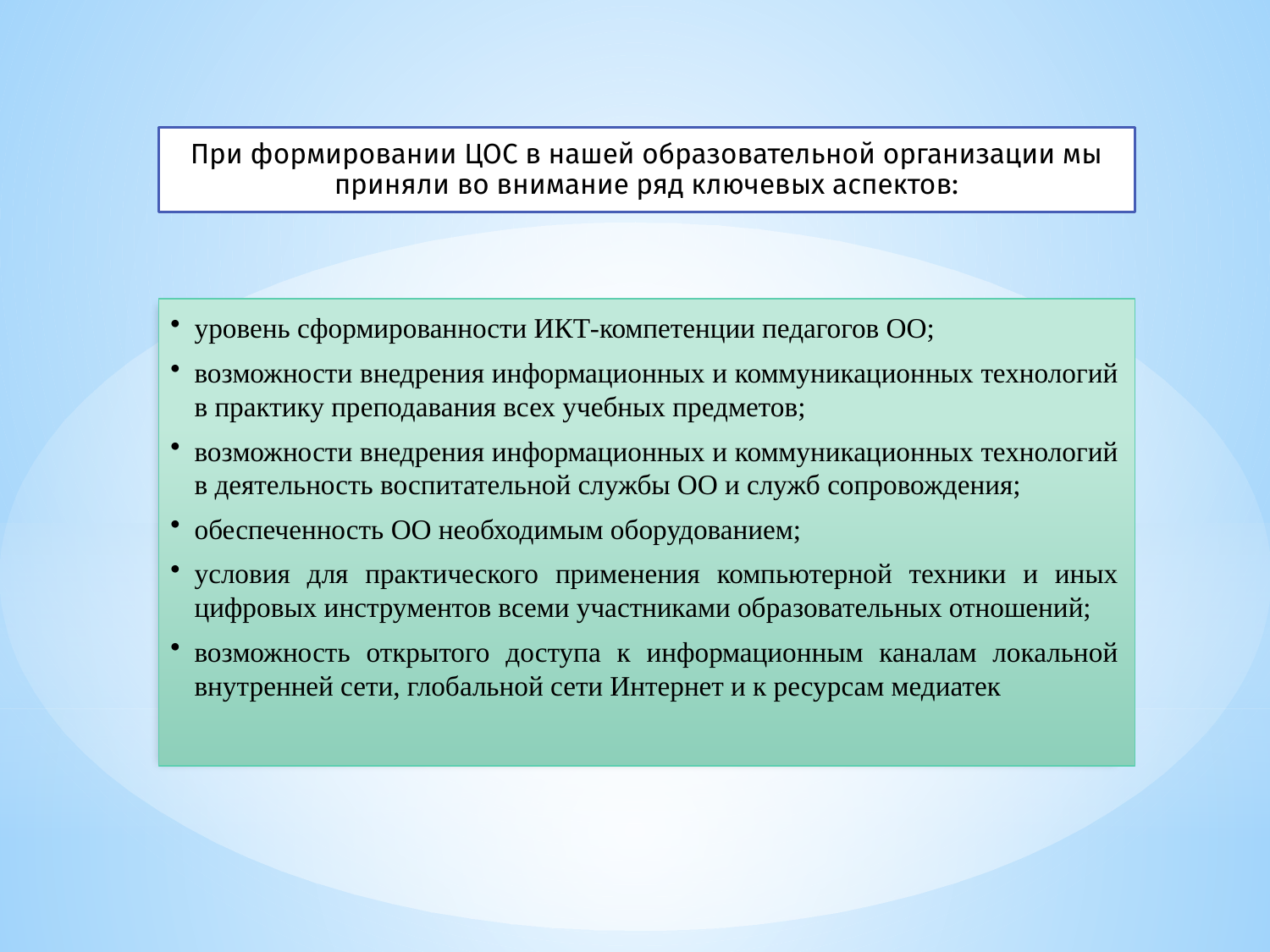

При формировании ЦОС в нашей образовательной организации мы приняли во внимание ряд ключевых аспектов:
уровень сформированности ИКТ-компетенции педагогов ОО;
возможности внедрения информационных и коммуникационных технологий в практику преподавания всех учебных предметов;
возможности внедрения информационных и коммуникационных технологий в деятельность воспитательной службы ОО и служб сопровождения;
обеспеченность ОО необходимым оборудованием;
условия для практического применения компьютерной техники и иных цифровых инструментов всеми участниками образовательных отношений;
возможность открытого доступа к информационным каналам локальной внутренней сети, глобальной сети Интернет и к ресурсам медиатек